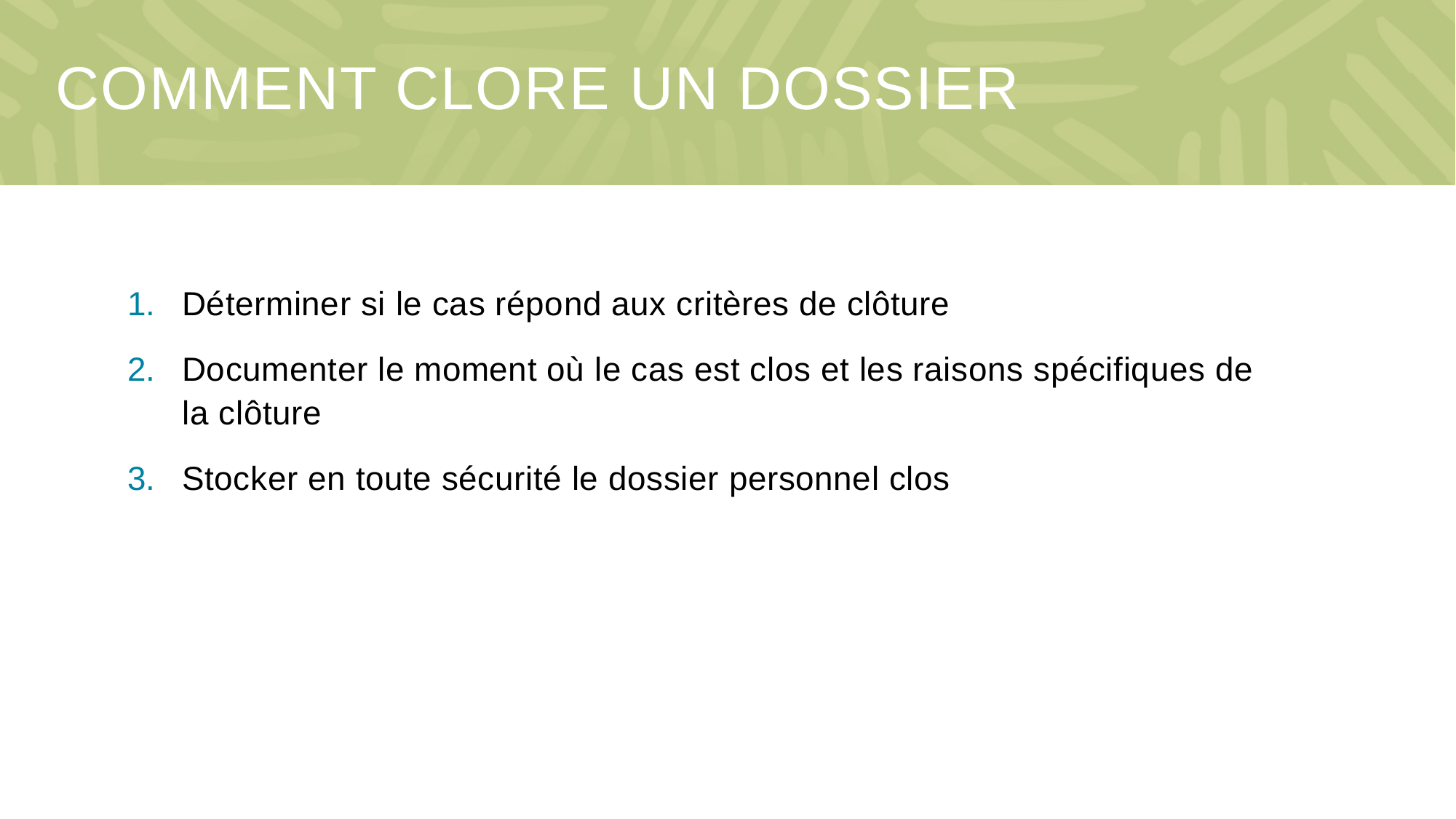

# Comment clore un dossier
Déterminer si le cas répond aux critères de clôture
Documenter le moment où le cas est clos et les raisons spécifiques de la clôture
Stocker en toute sécurité le dossier personnel clos